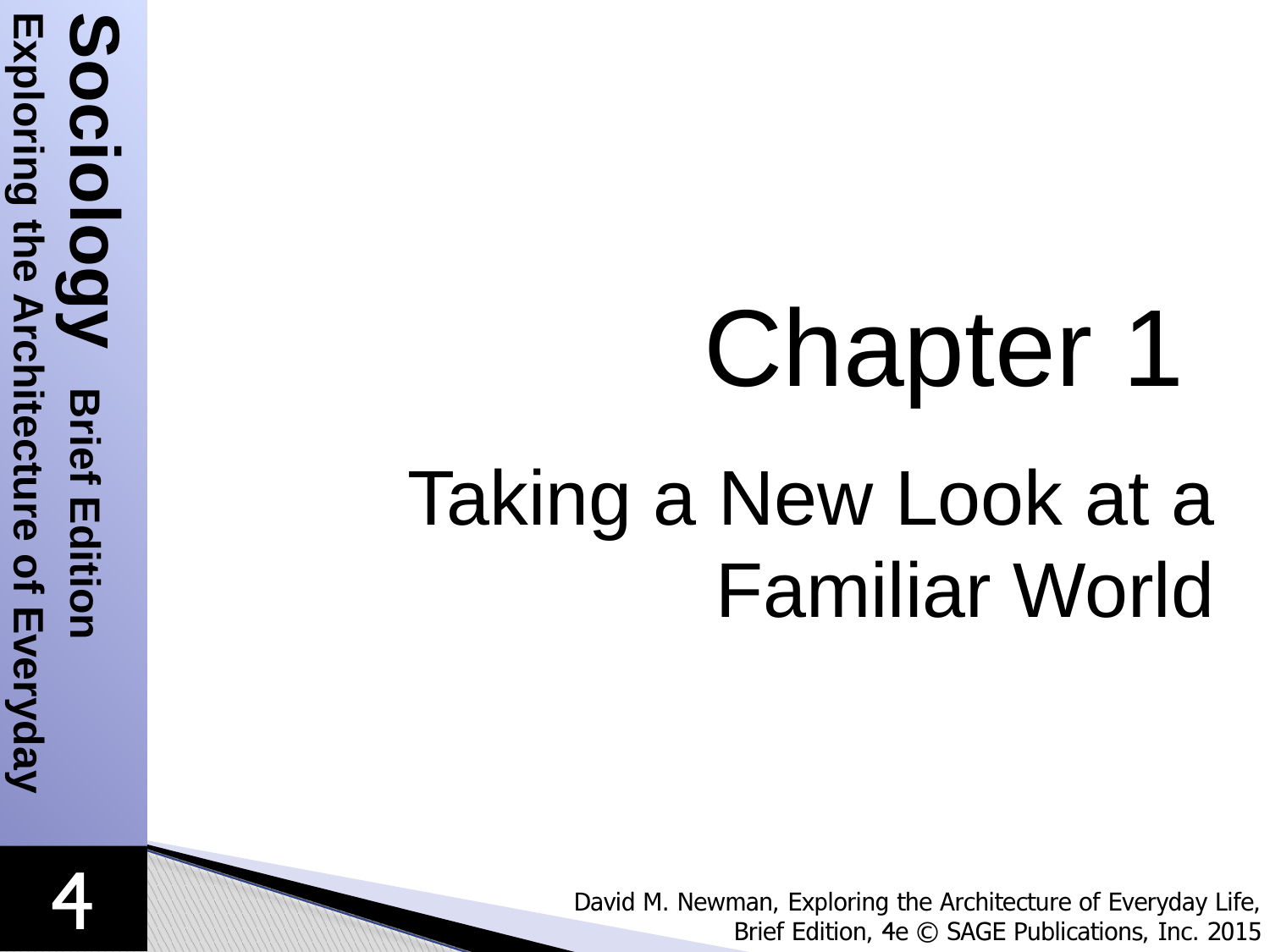

Chapter 1
Taking a New Look at a Familiar World

David M. Newman, Exploring the Architecture of Everyday Life, Brief Edition, 4e © SAGE Publications, Inc. 2015